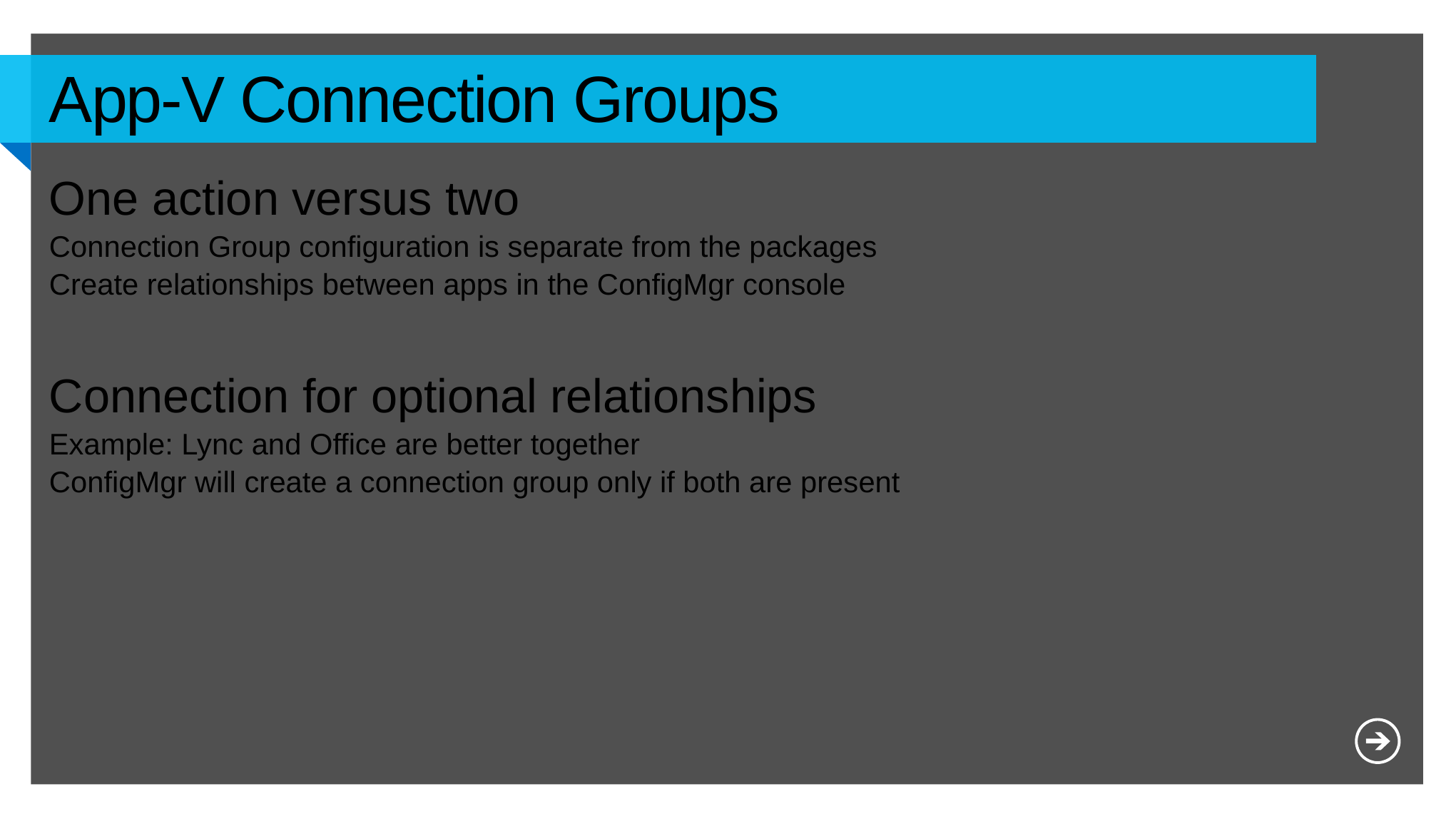

# App-V Connection Groups
One action versus two
Connection Group configuration is separate from the packages
Create relationships between apps in the ConfigMgr console

Connection for optional relationships
Example: Lync and Office are better together
ConfigMgr will create a connection group only if both are present